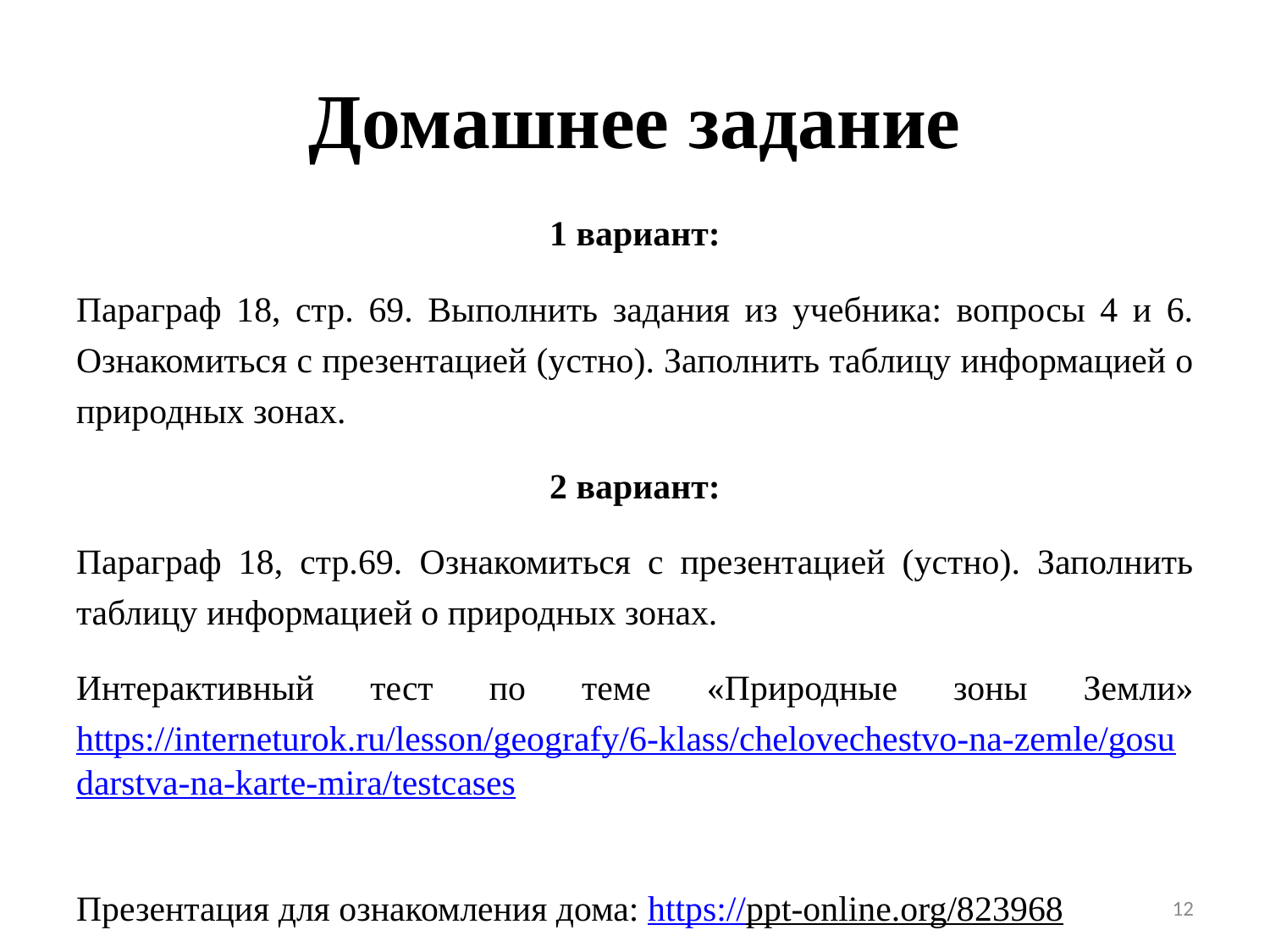

# Домашнее задание
1 вариант:
Параграф 18, стр. 69. Выполнить задания из учебника: вопросы 4 и 6. Ознакомиться с презентацией (устно). Заполнить таблицу информацией о природных зонах.
2 вариант:
Параграф 18, стр.69. Ознакомиться с презентацией (устно). Заполнить таблицу информацией о природных зонах.
Интерактивный тест по теме «Природные зоны Земли» https://interneturok.ru/lesson/geografy/6-klass/chelovechestvo-na-zemle/gosudarstva-na-karte-mira/testcases
Презентация для ознакомления дома: https://ppt-online.org/823968
12